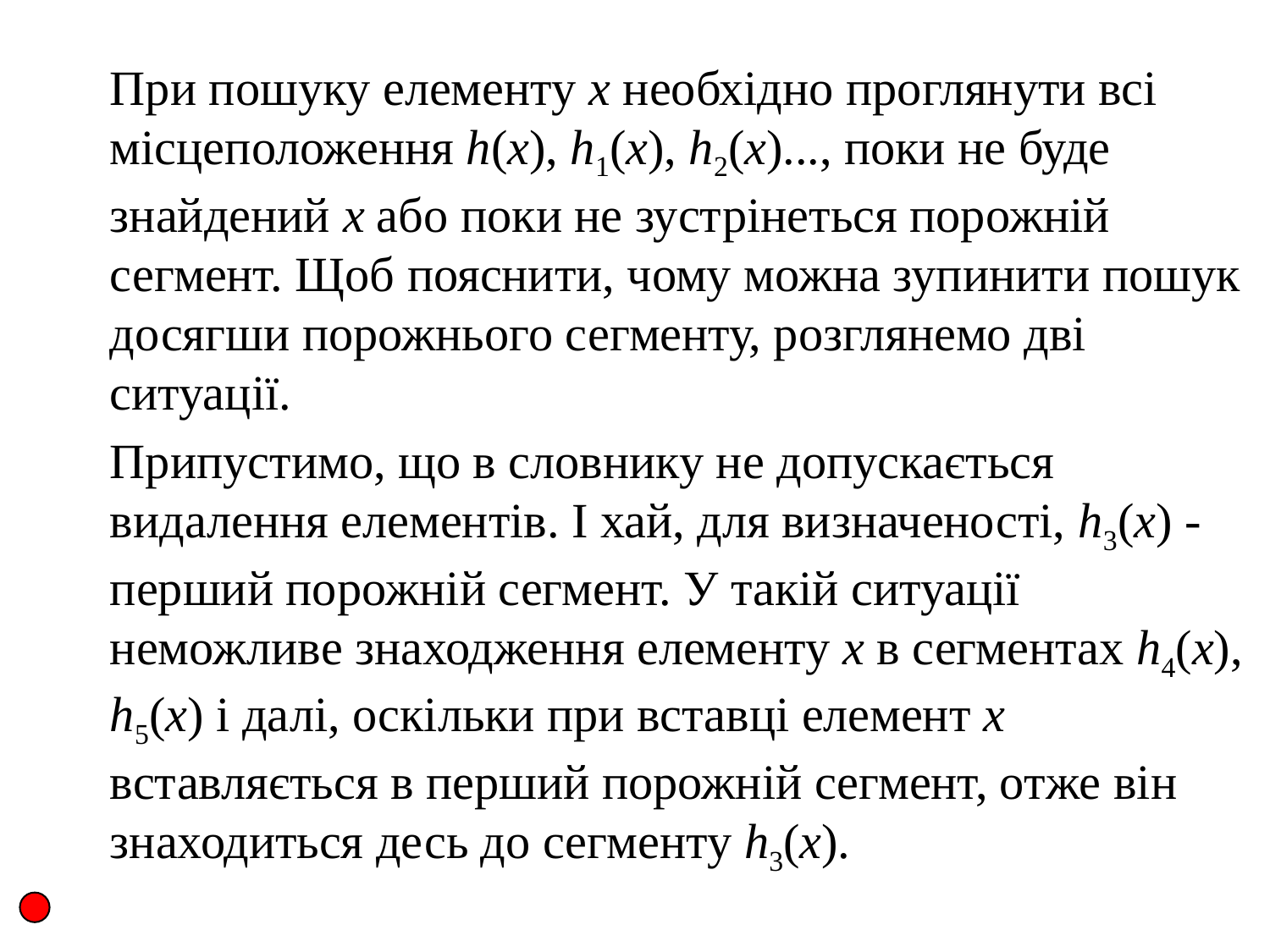

При пошуку елементу х необхідно проглянути всі місцеположення h(x), h1(x), h2(x)..., поки не буде знайдений х або поки не зустрінеться порожній сегмент. Щоб пояснити, чому можна зупинити пошук досягши порожнього сегменту, розглянемо дві ситуації.
	Припустимо, що в словнику не допускається видалення елементів. І хай, для визначеності, h3(x) - перший порожній сегмент. У такій ситуації неможливе знаходження елементу х в сегментах h4(x), h5(x) і далі, оскільки при вставці елемент х вставляється в перший порожній сегмент, отже він знаходиться десь до сегменту h3(x).